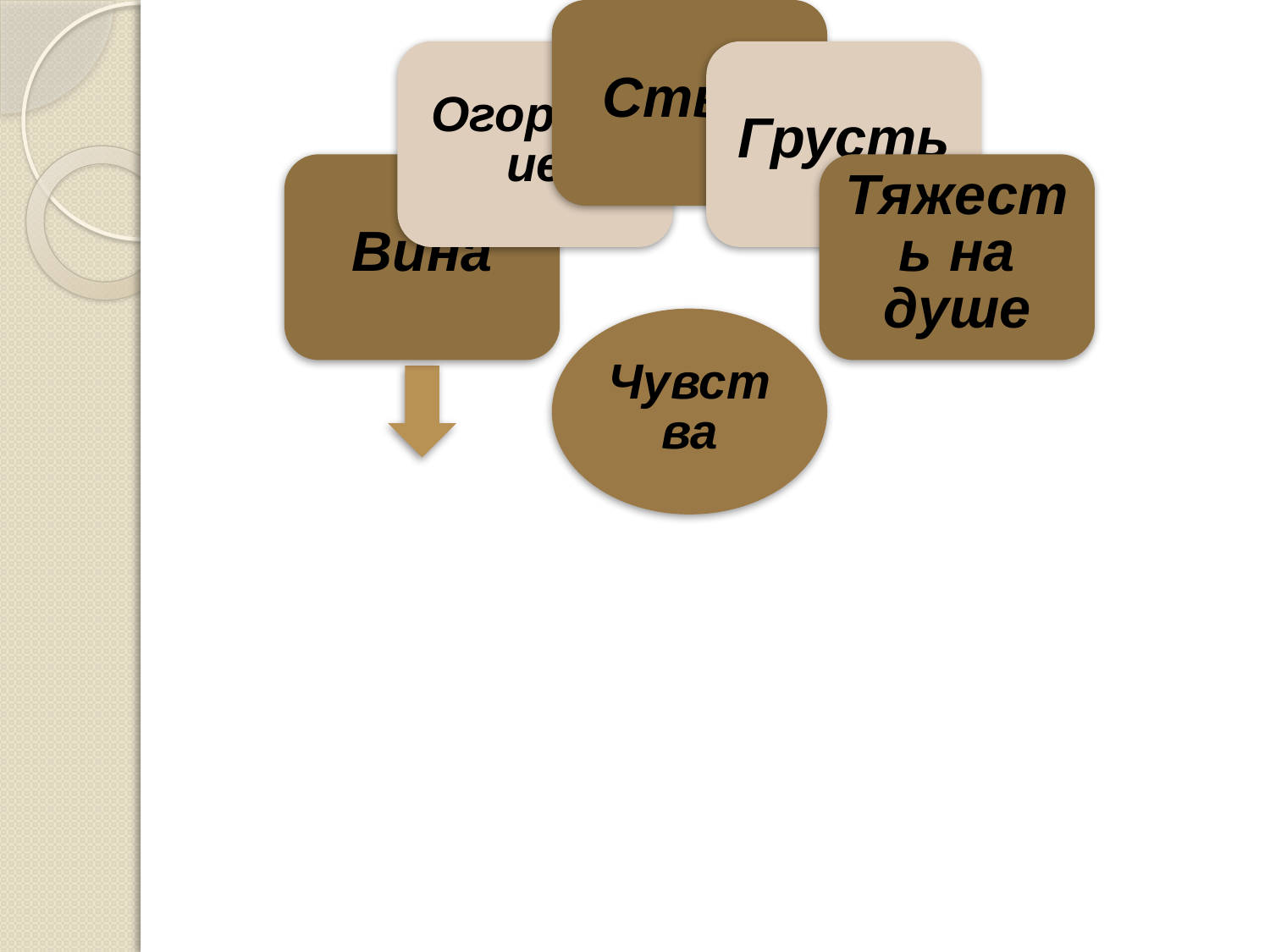

Чувства
Вина
Грусть
Тяжесть на душе
Стыд